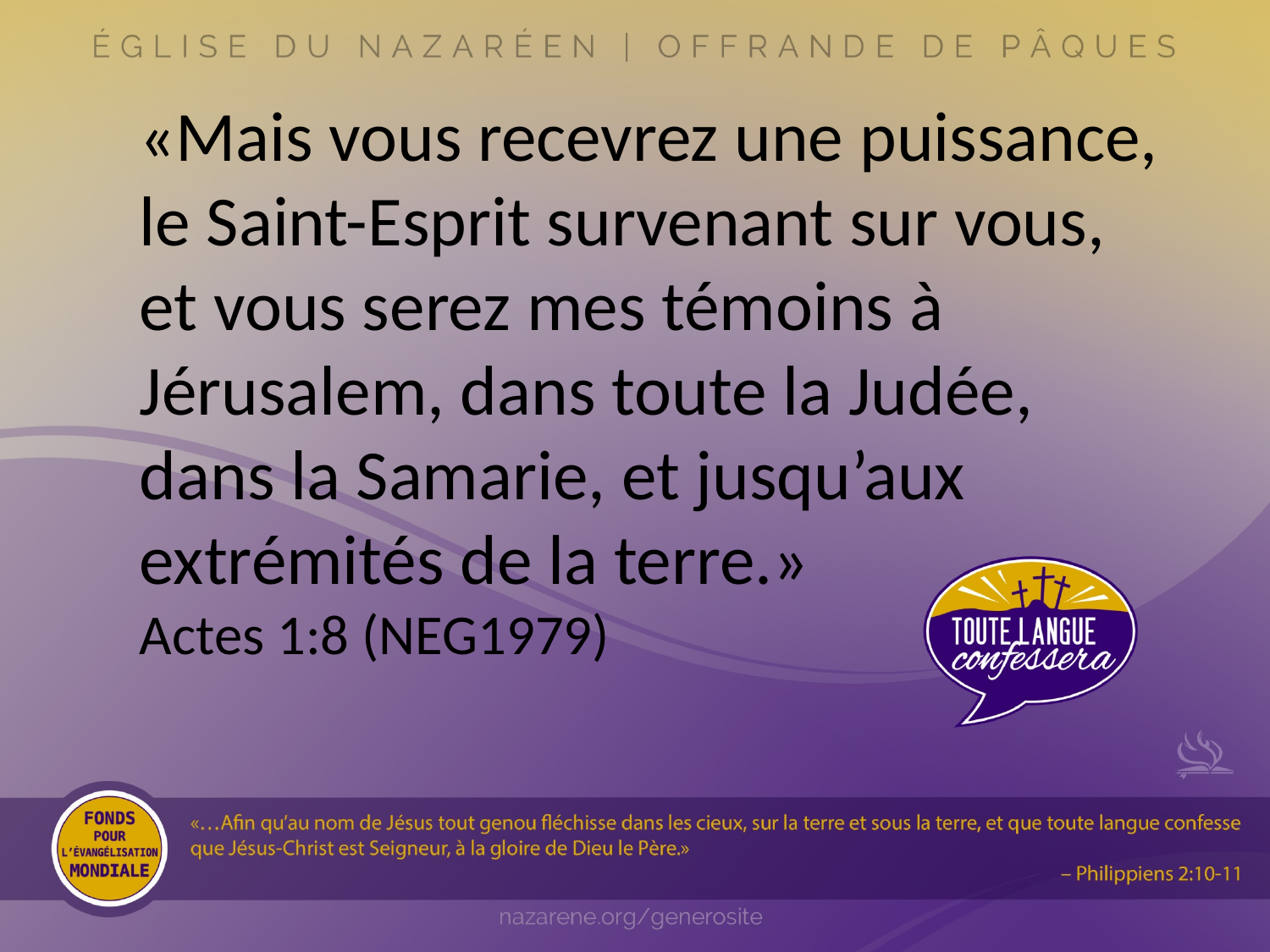

«Mais vous recevrez une puissance, le Saint-Esprit survenant sur vous, et vous serez mes témoins à Jérusalem, dans toute la Judée, dans la Samarie, et jusqu’aux extrémités de la terre.»
Actes 1:8 (NEG1979)